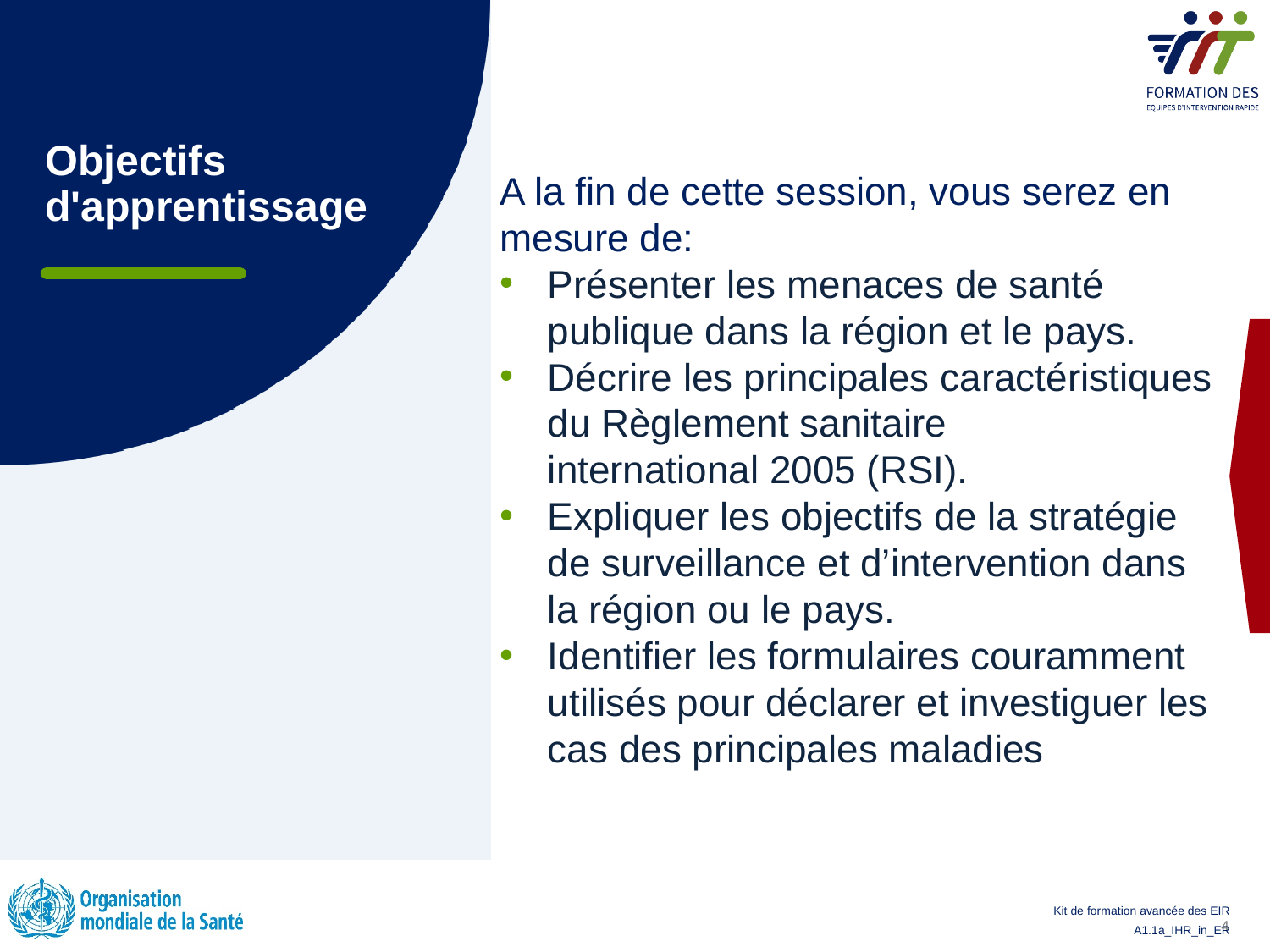

Objectifs d'apprentissage
A la fin de cette session, vous serez en mesure de:
Présenter les menaces de santé publique dans la région et le pays.
Décrire les principales caractéristiques du Règlement sanitaire international 2005 (RSI).
Expliquer les objectifs de la stratégie de surveillance et d’intervention dans la région ou le pays.
Identifier les formulaires couramment utilisés pour déclarer et investiguer les cas des principales maladies